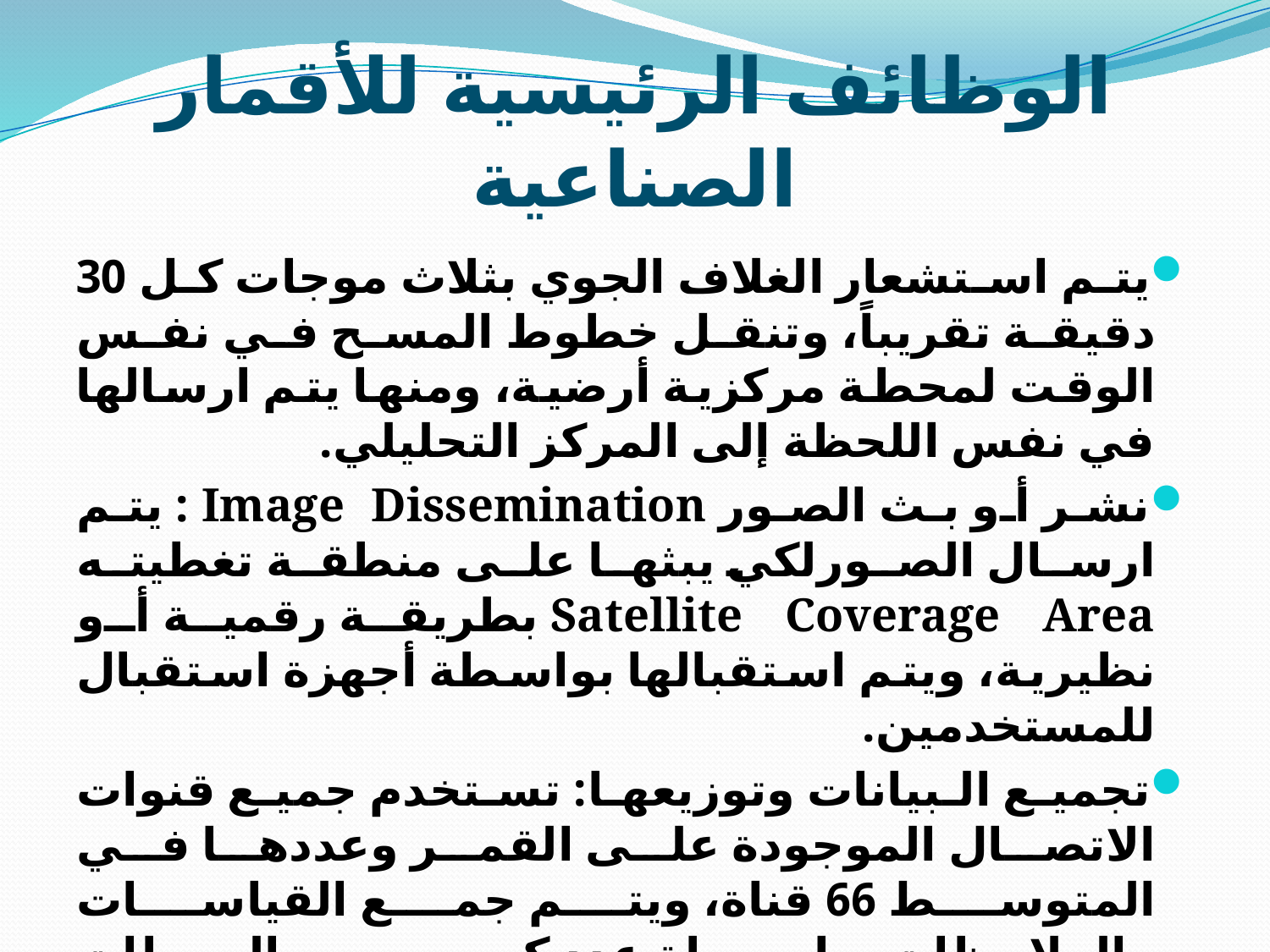

# الوظائف الرئيسية للأقمار الصناعية
يتم استشعار الغلاف الجوي بثلاث موجات كل 30 دقيقة تقريباً، وتنقل خطوط المسح في نفس الوقت لمحطة مركزية أرضية، ومنها يتم ارسالها في نفس اللحظة إلى المركز التحليلي.
نشر أو بث الصور Image Dissemination : يتم ارسال الصورلكي يبثها على منطقة تغطيته Satellite Coverage Area بطريقة رقمية أو نظيرية، ويتم استقبالها بواسطة أجهزة استقبال للمستخدمين.
تجميع البيانات وتوزيعها: تستخدم جميع قنوات الاتصال الموجودة على القمر وعددها في المتوسط 66 قناة، ويتم جمع القياسات والملاحظات بواسطة عدد كبير من المحطات الأوتوماتيكية والنصف أوتوماتيكية، وترسل للمركز الرئيسي ليتم إرسالها إلى المستخدمين.